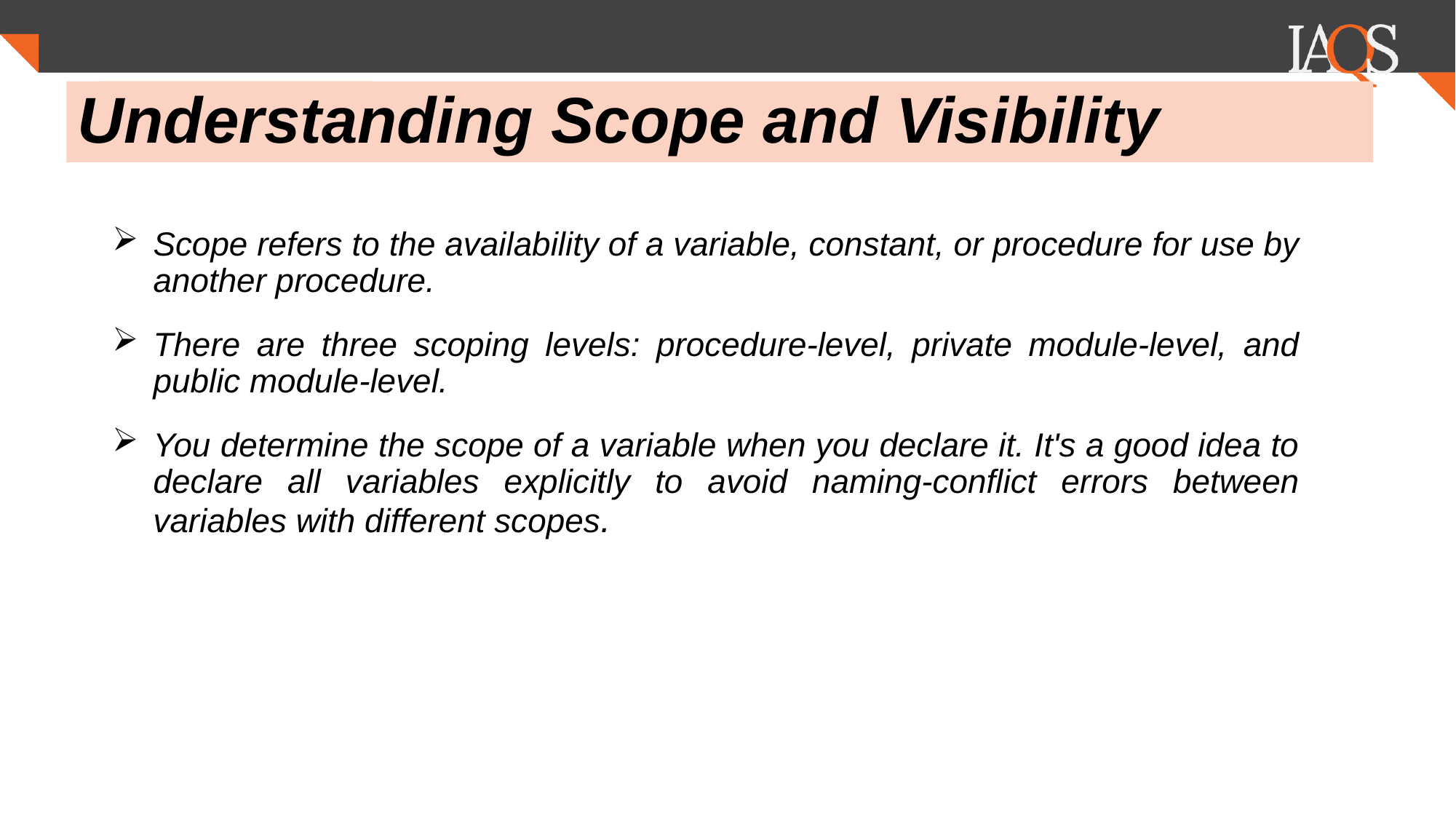

.
# Understanding Scope and Visibility

Scope refers to the availability of a variable, constant, or procedure for use by another procedure.
There are three scoping levels: procedure-level, private module-level, and public module-level.
You determine the scope of a variable when you declare it. It's a good idea to declare all variables explicitly to avoid naming-conflict errors between variables with different scopes.